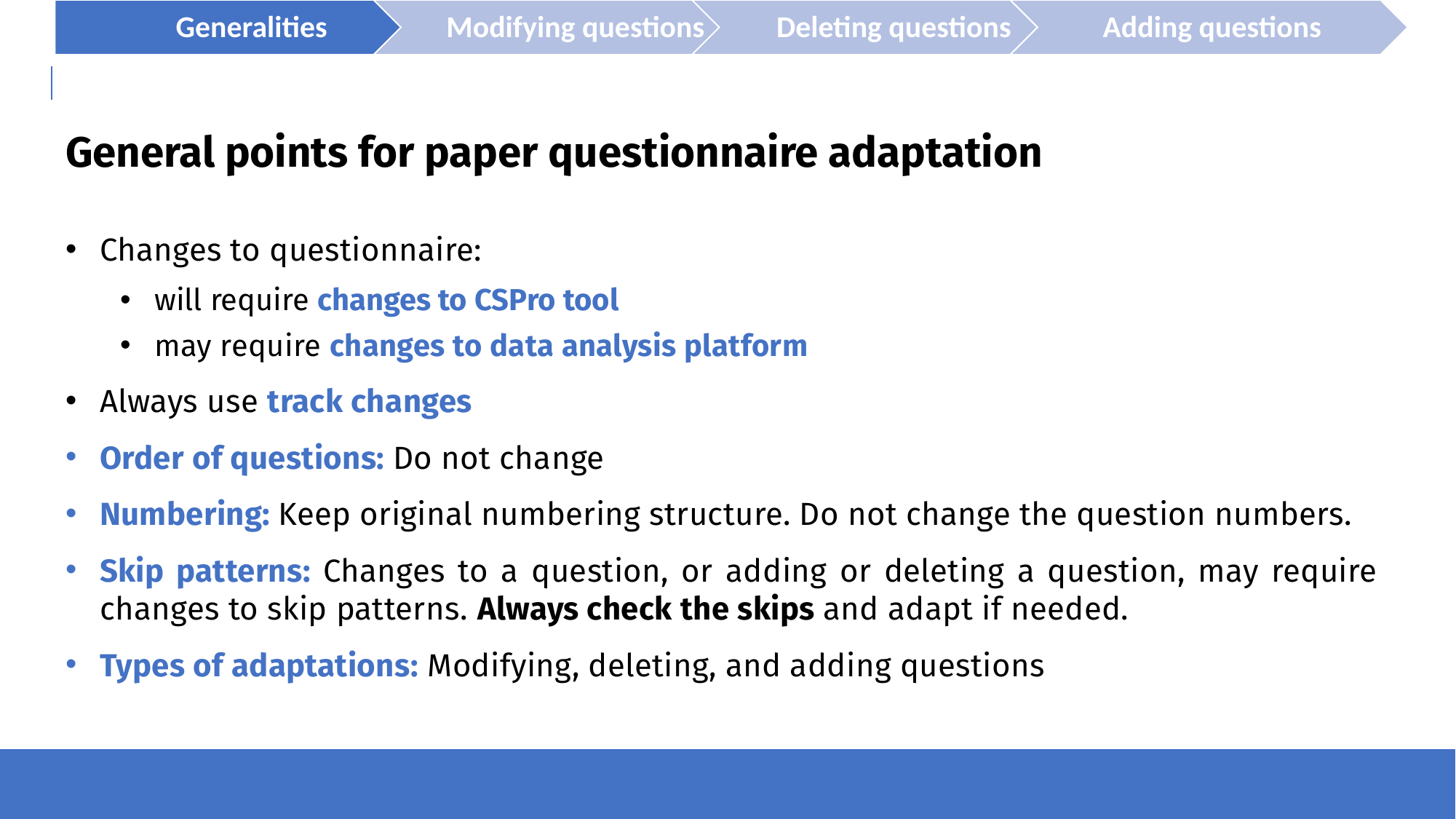

Generalities
Modifying questions
Deleting questions
Adding questions
General points for paper questionnaire adaptation
Changes to questionnaire:
will require changes to CSPro tool
may require changes to data analysis platform
Always use track changes
Order of questions: Do not change
Numbering: Keep original numbering structure. Do not change the question numbers.
Skip patterns: Changes to a question, or adding or deleting a question, may require changes to skip patterns. Always check the skips and adapt if needed.
Types of adaptations: Modifying, deleting, and adding questions